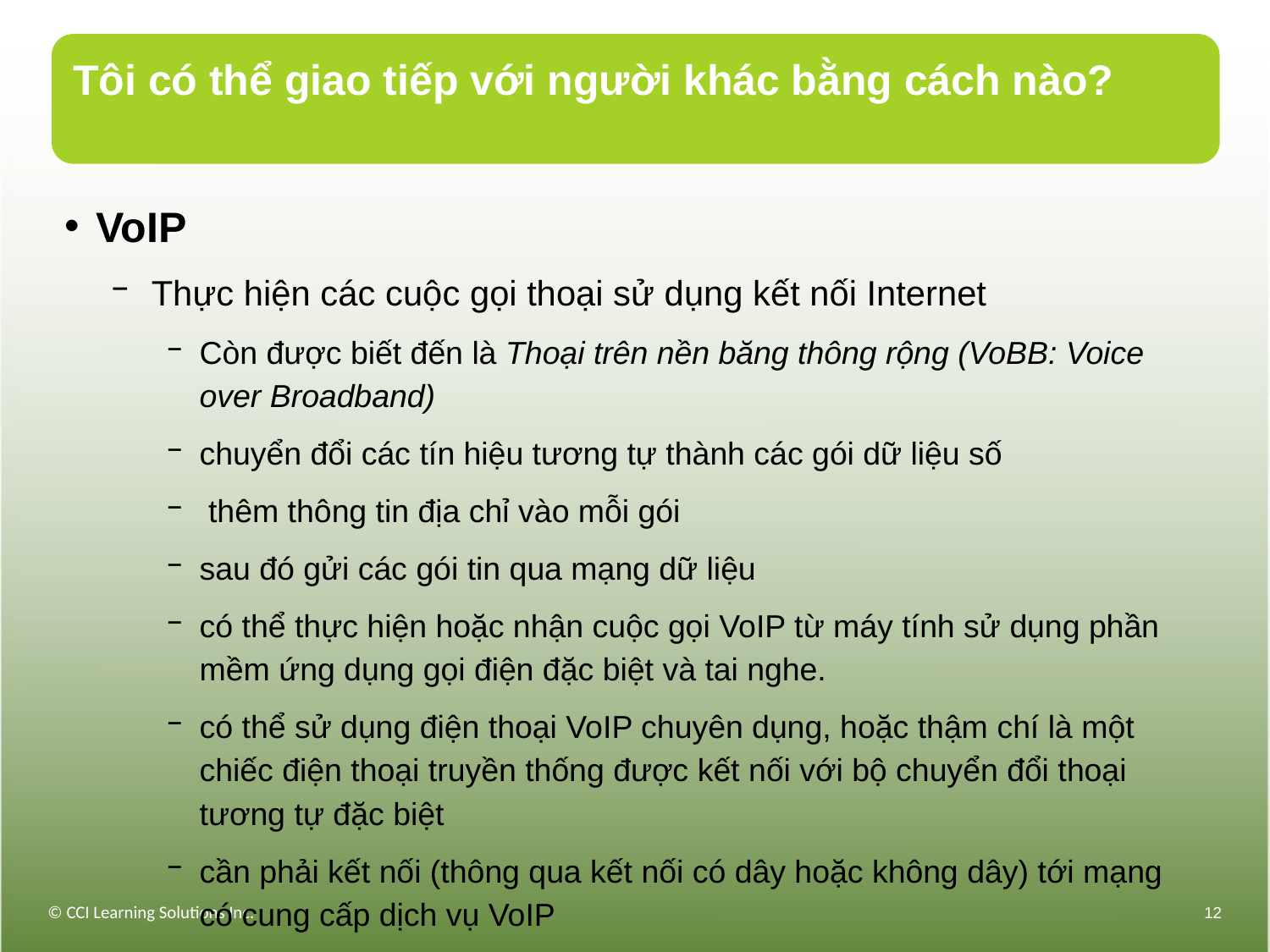

# Tôi có thể giao tiếp với người khác bằng cách nào?
VoIP
Thực hiện các cuộc gọi thoại sử dụng kết nối Internet
Còn được biết đến là Thoại trên nền băng thông rộng (VoBB: Voice over Broadband)
chuyển đổi các tín hiệu tương tự thành các gói dữ liệu số
 thêm thông tin địa chỉ vào mỗi gói
sau đó gửi các gói tin qua mạng dữ liệu
có thể thực hiện hoặc nhận cuộc gọi VoIP từ máy tính sử dụng phần mềm ứng dụng gọi điện đặc biệt và tai nghe.
có thể sử dụng điện thoại VoIP chuyên dụng, hoặc thậm chí là một chiếc điện thoại truyền thống được kết nối với bộ chuyển đổi thoại tương tự đặc biệt
cần phải kết nối (thông qua kết nối có dây hoặc không dây) tới mạng có cung cấp dịch vụ VoIP
© CCI Learning Solutions Inc.
12